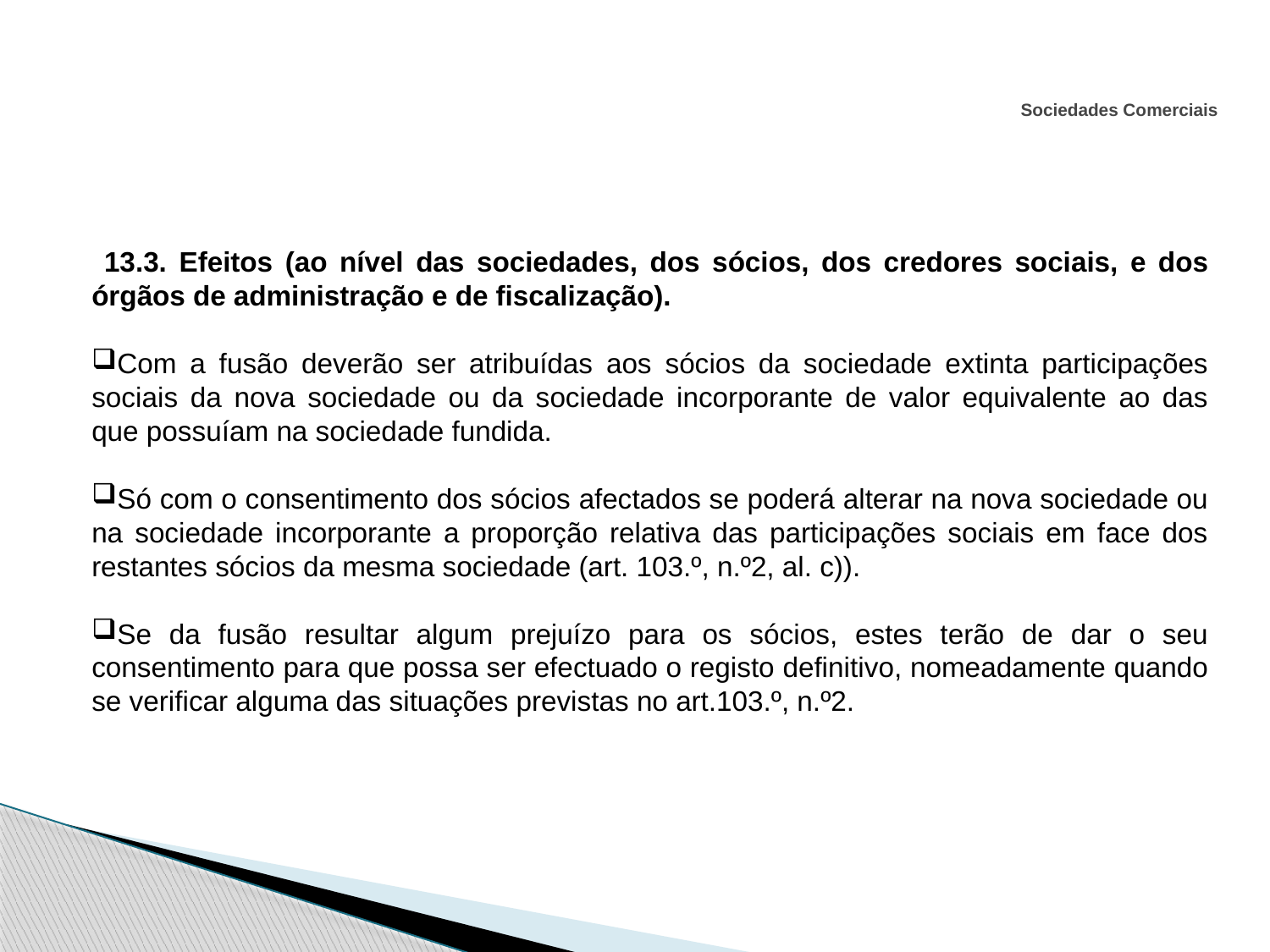

# Sociedades Comerciais
 13.3. Efeitos (ao nível das sociedades, dos sócios, dos credores sociais, e dos órgãos de administração e de fiscalização).

Com a fusão deverão ser atribuídas aos sócios da sociedade extinta participações sociais da nova sociedade ou da sociedade incorporante de valor equivalente ao das que possuíam na sociedade fundida.

Só com o consentimento dos sócios afectados se poderá alterar na nova sociedade ou na sociedade incorporante a proporção relativa das participações sociais em face dos restantes sócios da mesma sociedade (art. 103.º, n.º2, al. c)).

Se da fusão resultar algum prejuízo para os sócios, estes terão de dar o seu consentimento para que possa ser efectuado o registo definitivo, nomeadamente quando se verificar alguma das situações previstas no art.103.º, n.º2.